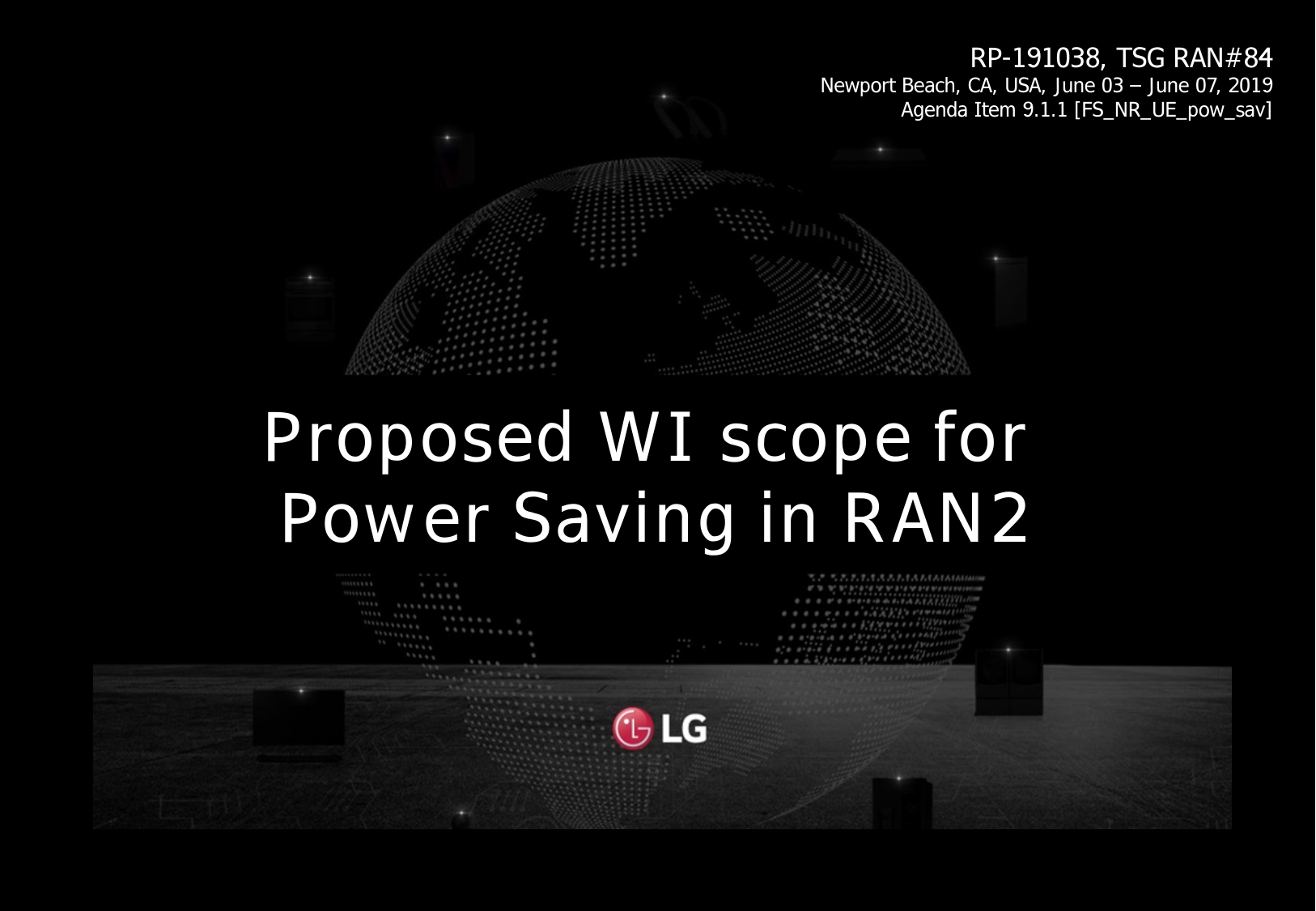

# Proposed WI scope for Power Saving in RAN2